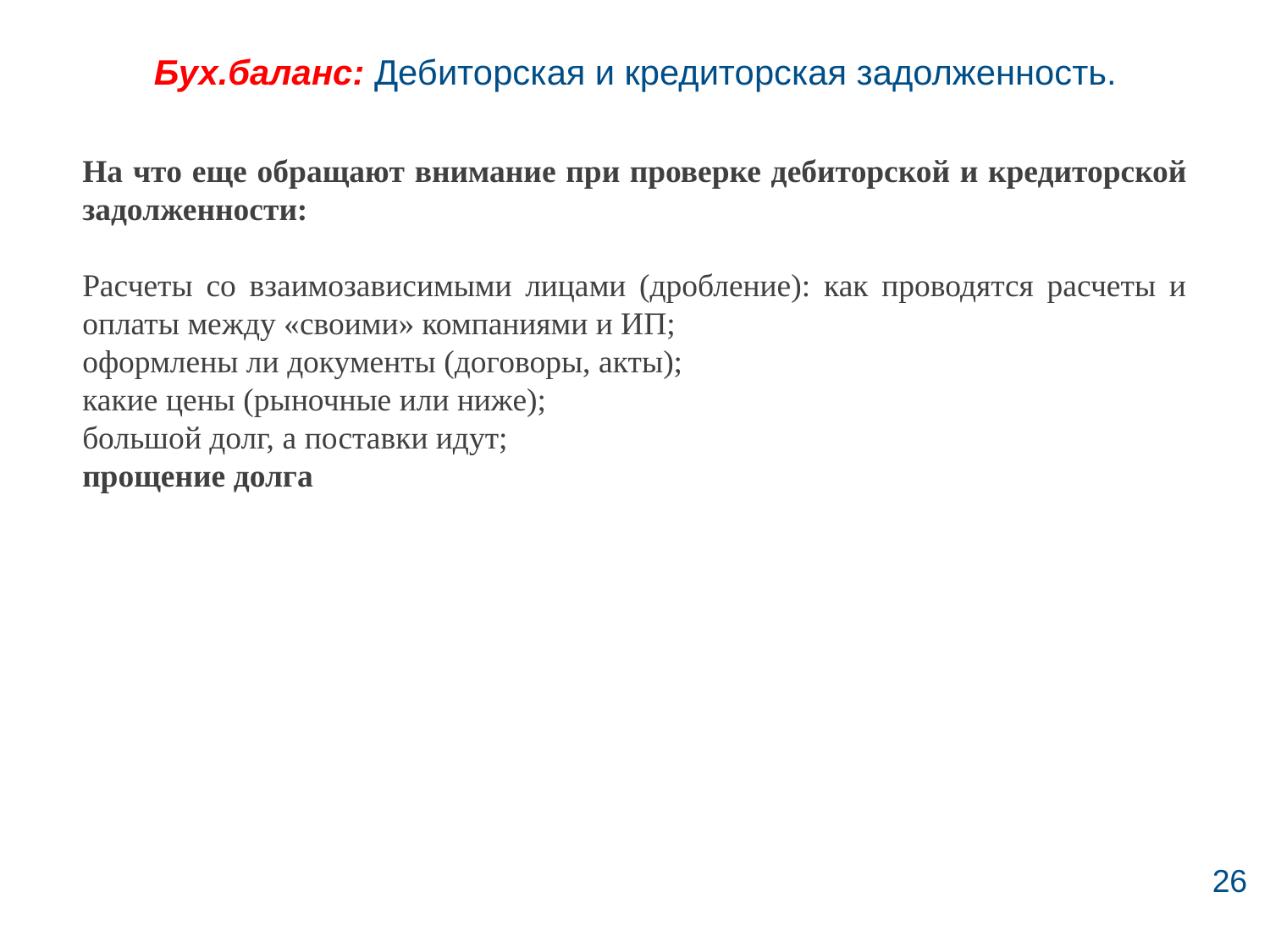

# Бух.баланс: Дебиторская и кредиторская задолженность.

На что еще обращают внимание при проверке дебиторской и кредиторской задолженности:

Расчеты со взаимозависимыми лицами (дробление): как проводятся расчеты и оплаты между «своими» компаниями и ИП;
оформлены ли документы (договоры, акты);
какие цены (рыночные или ниже);
большой долг, а поставки идут;
прощение долга